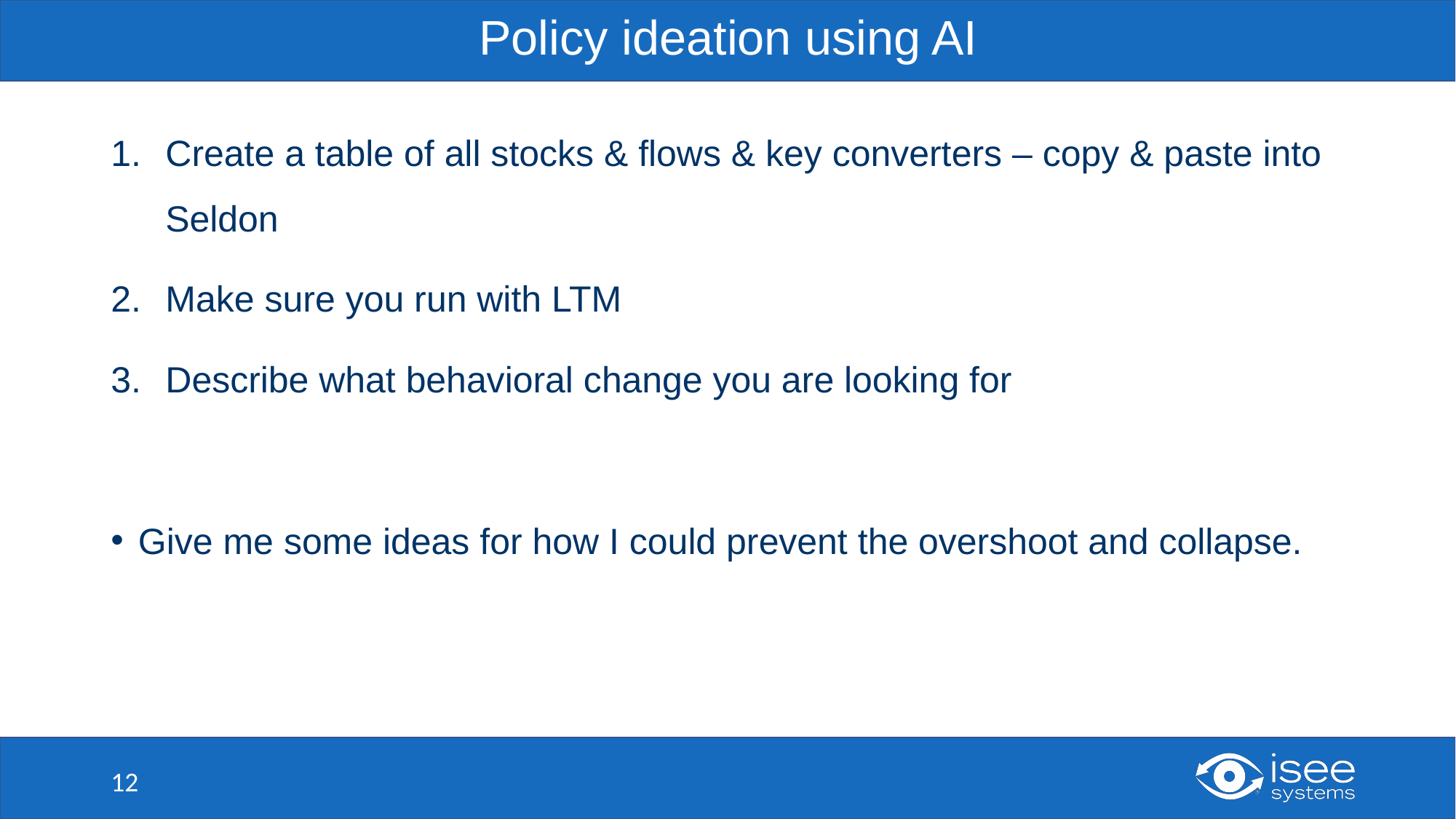

# Policy ideation using AI
Create a table of all stocks & flows & key converters – copy & paste into Seldon
Make sure you run with LTM
Describe what behavioral change you are looking for

Give me some ideas for how I could prevent the overshoot and collapse.
12